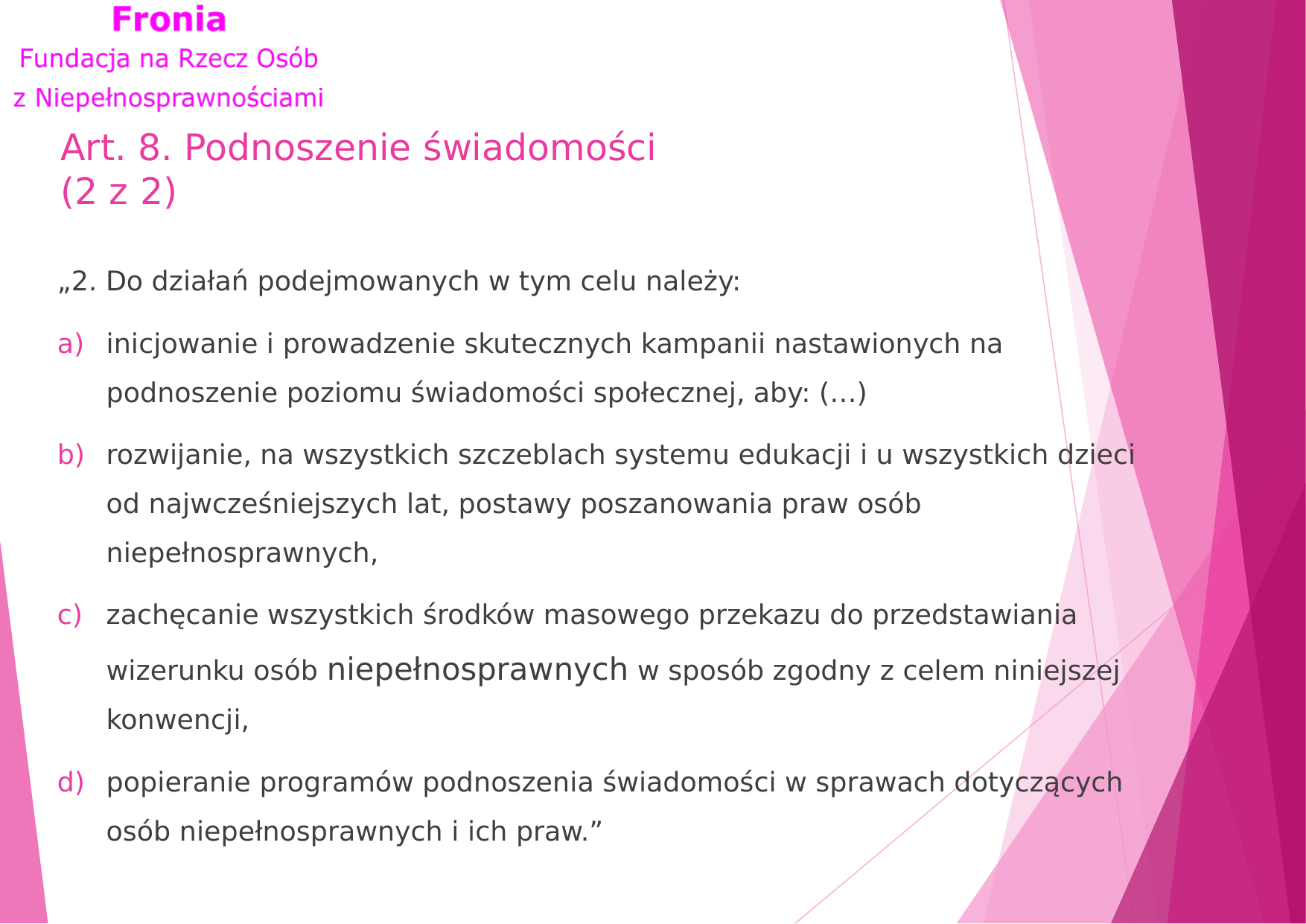

# Art. 8. Podnoszenie świadomości (2 z 2)
„2. Do działań podejmowanych w tym celu należy:
inicjowanie i prowadzenie skutecznych kampanii nastawionych na podnoszenie poziomu świadomości społecznej, aby: (…)
rozwijanie, na wszystkich szczeblach systemu edukacji i u wszystkich dzieci od najwcześniejszych lat, postawy poszanowania praw osób niepełnosprawnych,
zachęcanie wszystkich środków masowego przekazu do przedstawiania wizerunku osób niepełnosprawnych w sposób zgodny z celem niniejszej konwencji,
popieranie programów podnoszenia świadomości w sprawach dotyczących osób niepełnosprawnych i ich praw.”